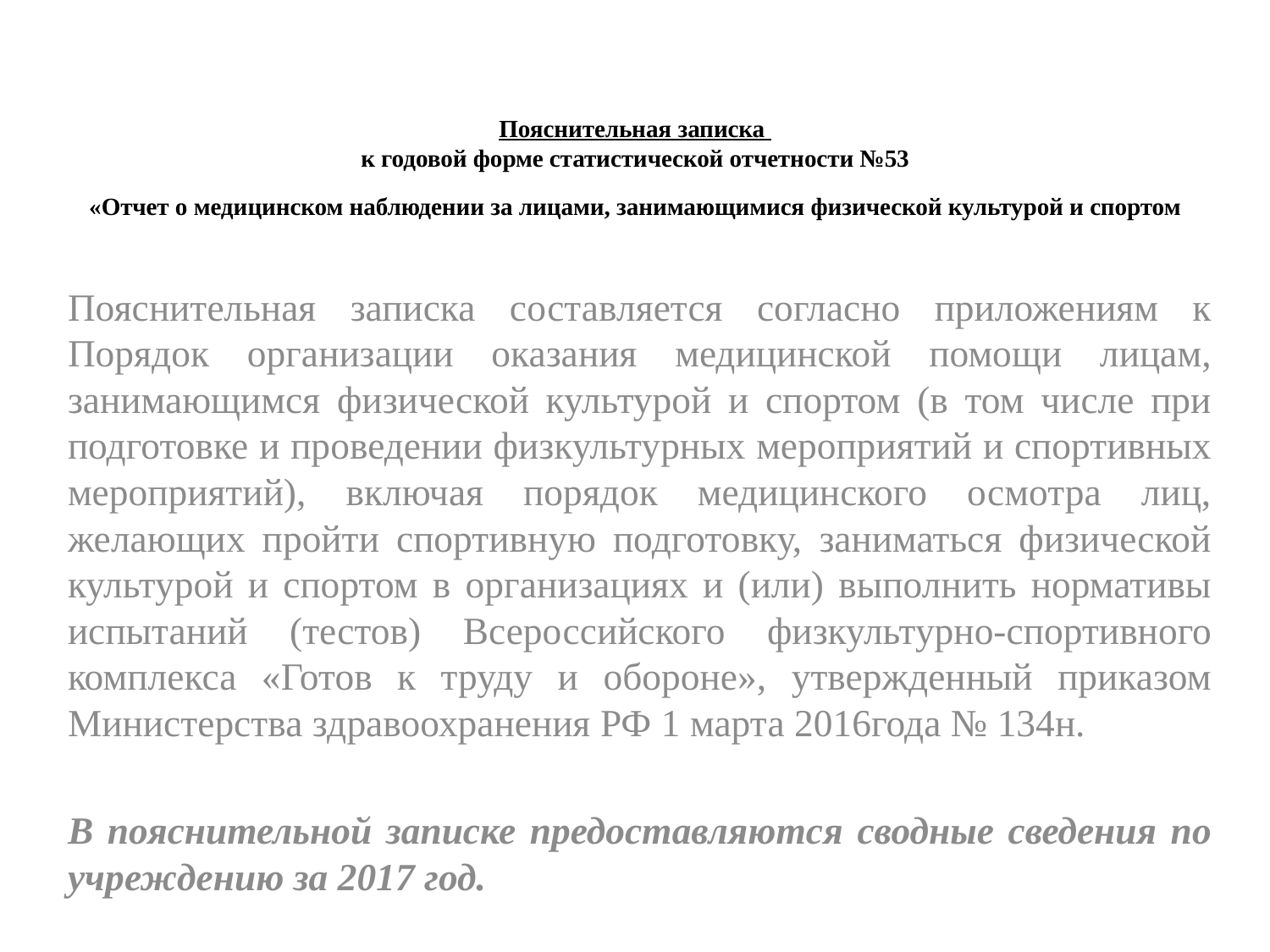

# Пояснительная записка к годовой форме статистической отчетности №53 «Отчет о медицинском наблюдении за лицами, занимающимися физической культурой и спортом
Пояснительная записка составляется согласно приложениям к Порядок организации оказания медицинской помощи лицам, занимающимся физической культурой и спортом (в том числе при подготовке и проведении физкультурных мероприятий и спортивных мероприятий), включая порядок медицинского осмотра лиц, желающих пройти спортивную подготовку, заниматься физической культурой и спортом в организациях и (или) выполнить нормативы испытаний (тестов) Всероссийского физкультурно-спортивного комплекса «Готов к труду и обороне», утвержденный приказом Министерства здравоохранения РФ 1 марта 2016года № 134н.

В пояснительной записке предоставляются сводные сведения по учреждению за 2017 год.